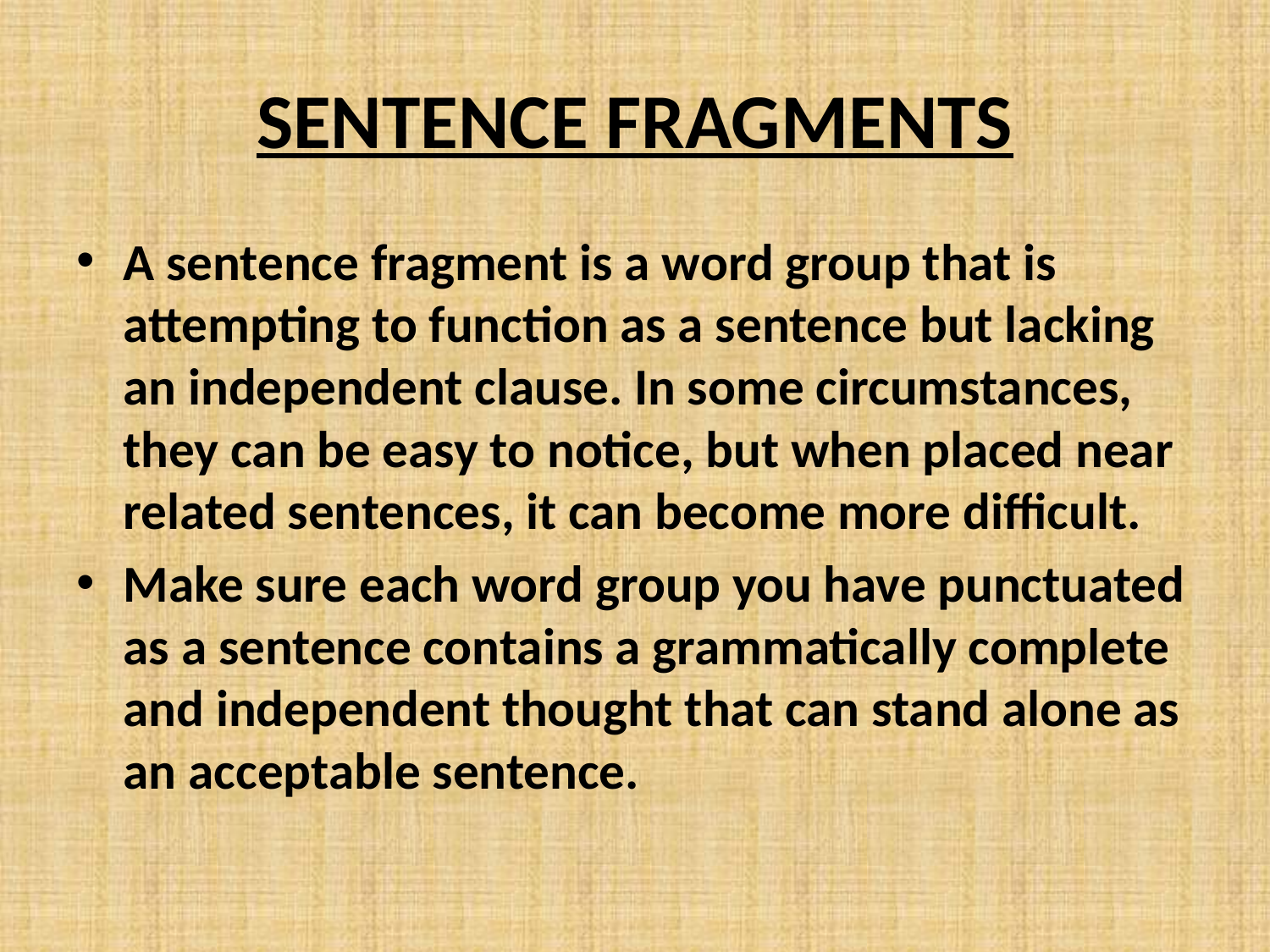

# SENTENCE FRAGMENTS
A sentence fragment is a word group that is attempting to function as a sentence but lacking an independent clause. In some circumstances, they can be easy to notice, but when placed near related sentences, it can become more difficult.
Make sure each word group you have punctuated as a sentence contains a grammatically complete and independent thought that can stand alone as an acceptable sentence.